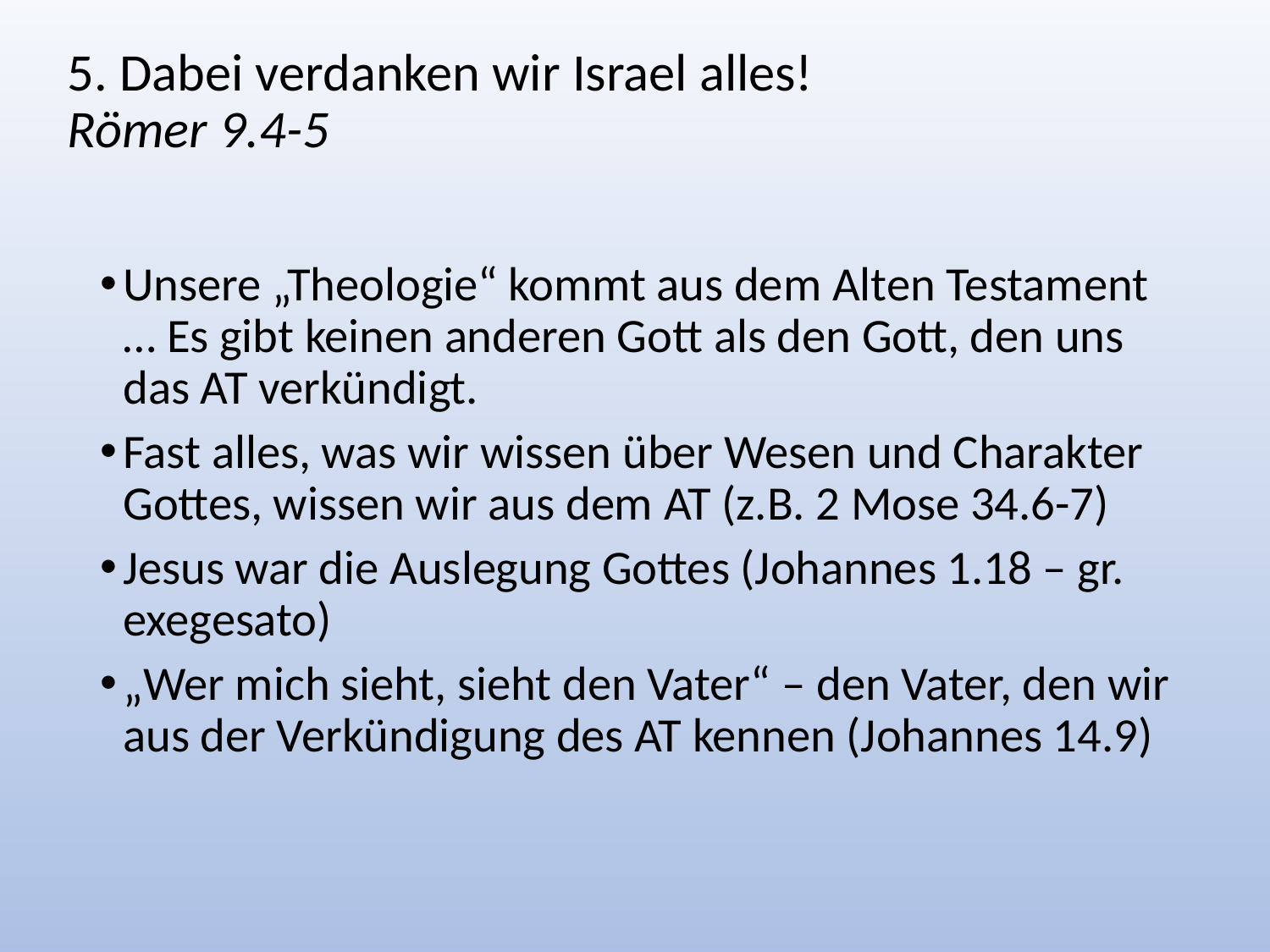

# 5. Dabei verdanken wir Israel alles! Römer 9.4-5
Unsere „Theologie“ kommt aus dem Alten Testament … Es gibt keinen anderen Gott als den Gott, den uns das AT verkündigt.
Fast alles, was wir wissen über Wesen und Charakter Gottes, wissen wir aus dem AT (z.B. 2 Mose 34.6-7)
Jesus war die Auslegung Gottes (Johannes 1.18 – gr. exegesato)
„Wer mich sieht, sieht den Vater“ – den Vater, den wir aus der Verkündigung des AT kennen (Johannes 14.9)